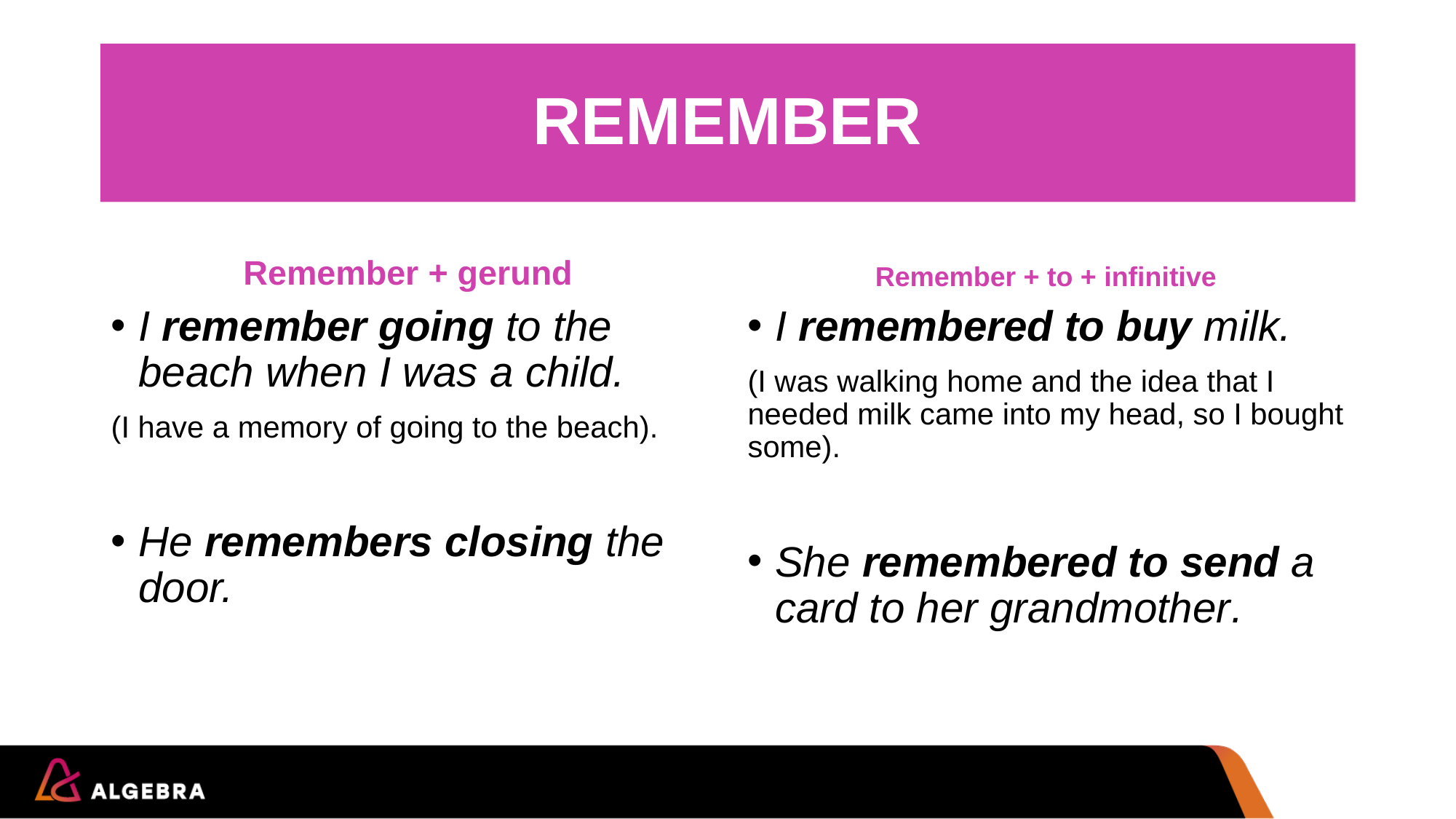

# REMEMBER

Remember + gerund

Remember + to + infinitive

I remember going to the beach when I was a child.
(I have a memory of going to the beach).

He remembers closing the door.

I remembered to buy milk.
(I was walking home and the idea that I needed milk came into my head, so I bought some).

She remembered to send a card to her grandmother.